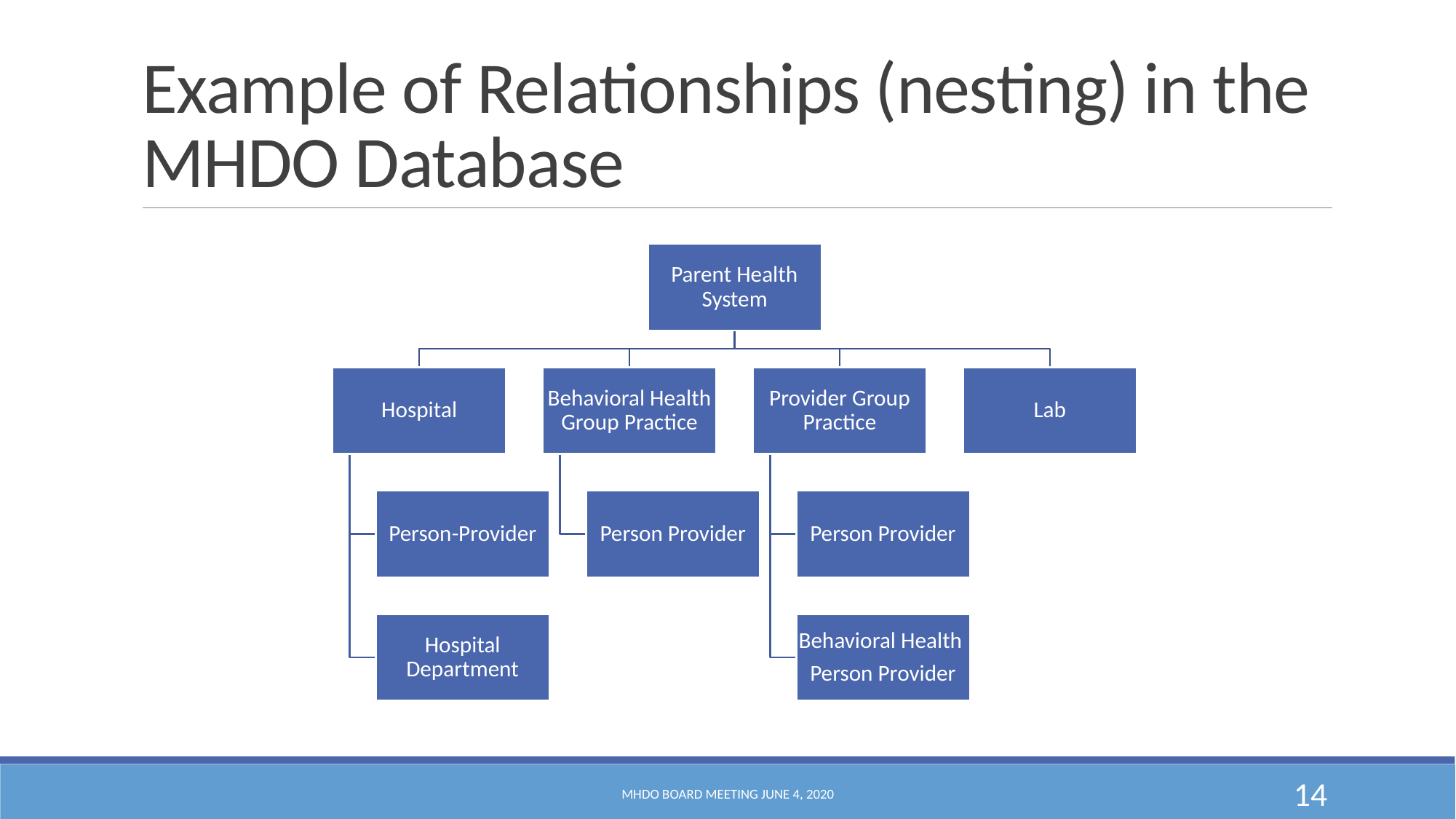

# Example of Relationships (nesting) in the MHDO Database
Parent Health System
Hospital
Person-Provider
Hospital Department
Behavioral Health Group Practice
Person Provider
Provider Group Practice
Person Provider
Behavioral Health
Person Provider
Lab
MHDO Board Meeting June 4, 2020
14